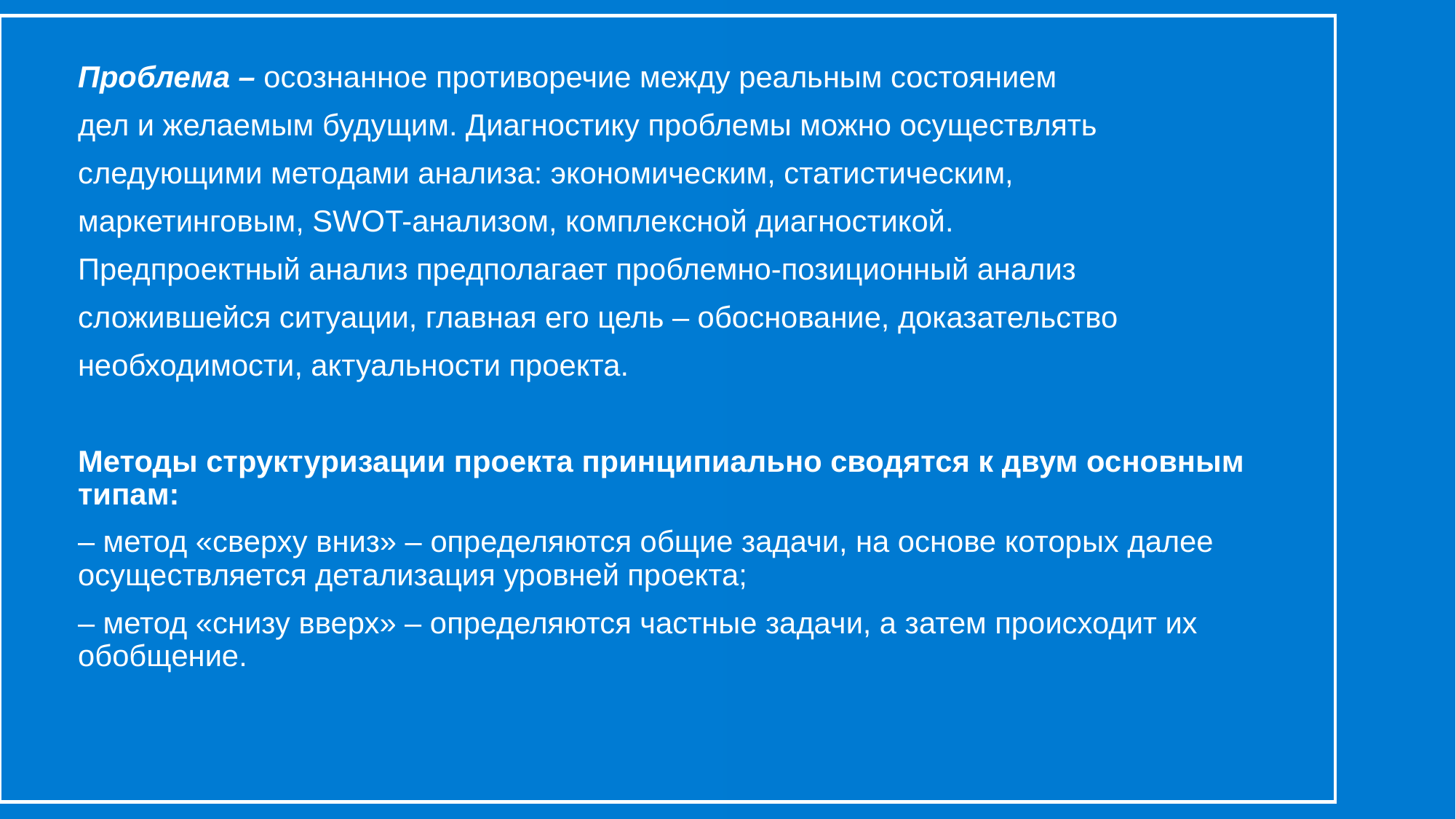

Проблема – осознанное противоречие между реальным состоянием
дел и желаемым будущим. Диагностику проблемы можно осуществлять
следующими методами анализа: экономическим, статистическим,
маркетинговым, SWOT-анализом, комплексной диагностикой.
Предпроектный анализ предполагает проблемно-позиционный анализ
сложившейся ситуации, главная его цель – обоснование, доказательство
необходимости, актуальности проекта.

Методы структуризации проекта принципиально сводятся к двум основным типам:
– метод «сверху вниз» – определяются общие задачи, на основе которых далее осуществляется детализация уровней проекта;
– метод «снизу вверх» – определяются частные задачи, а затем происходит их обобщение.